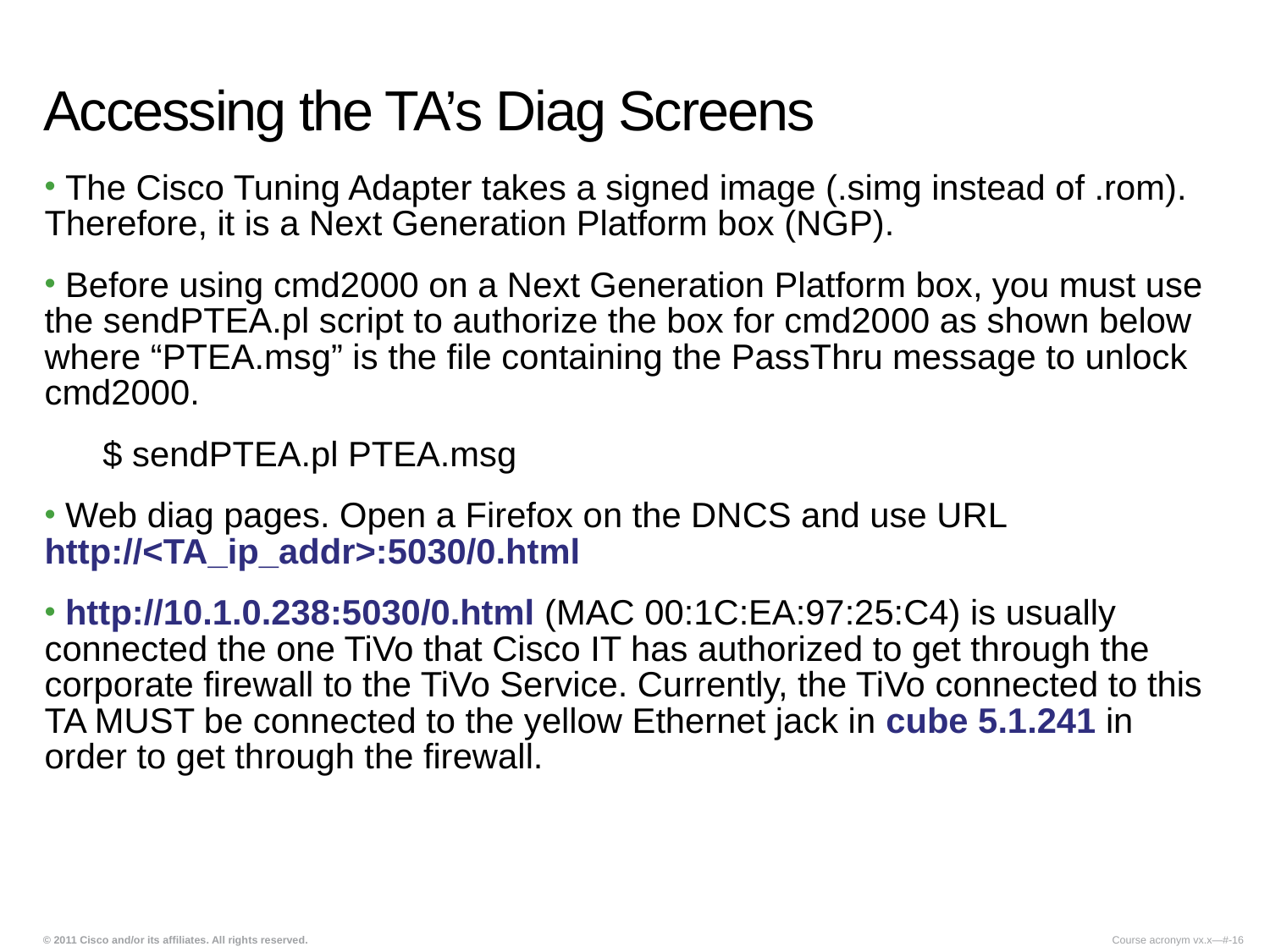

# Accessing the TA’s Diag Screens
 The Cisco Tuning Adapter takes a signed image (.simg instead of .rom). Therefore, it is a Next Generation Platform box (NGP).
 Before using cmd2000 on a Next Generation Platform box, you must use the sendPTEA.pl script to authorize the box for cmd2000 as shown below where “PTEA.msg” is the file containing the PassThru message to unlock cmd2000.
      $ sendPTEA.pl PTEA.msg
 Web diag pages. Open a Firefox on the DNCS and use URL http://<TA_ip_addr>:5030/0.html
 http://10.1.0.238:5030/0.html (MAC 00:1C:EA:97:25:C4) is usually connected the one TiVo that Cisco IT has authorized to get through the corporate firewall to the TiVo Service. Currently, the TiVo connected to this TA MUST be connected to the yellow Ethernet jack in cube 5.1.241 in order to get through the firewall.